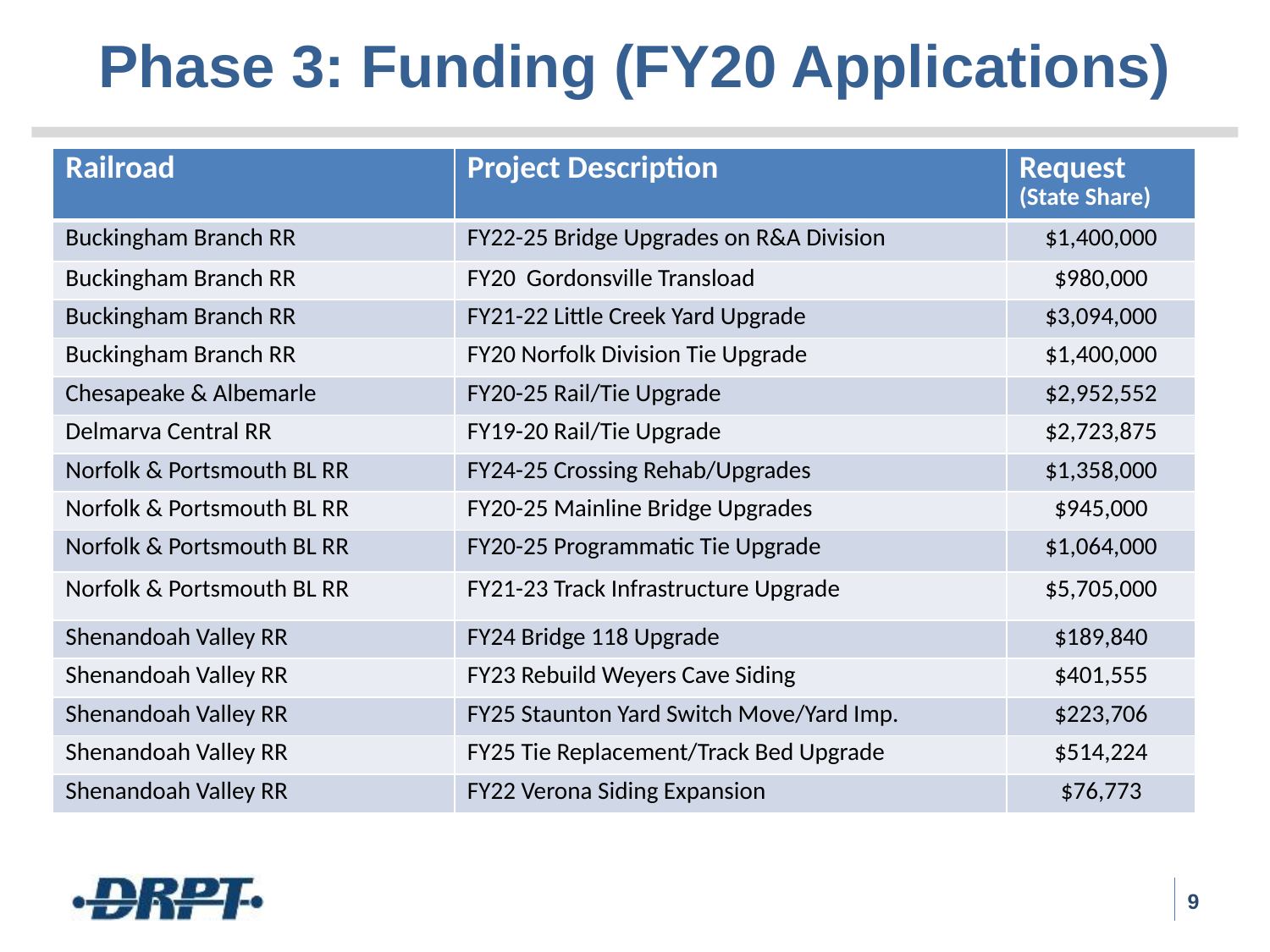

# Phase 3: Funding (FY20 Applications)
| Railroad | Project Description | Request (State Share) |
| --- | --- | --- |
| Buckingham Branch RR | FY22-25 Bridge Upgrades on R&A Division | $1,400,000 |
| Buckingham Branch RR | FY20 Gordonsville Transload | $980,000 |
| Buckingham Branch RR | FY21-22 Little Creek Yard Upgrade | $3,094,000 |
| Buckingham Branch RR | FY20 Norfolk Division Tie Upgrade | $1,400,000 |
| Chesapeake & Albemarle | FY20-25 Rail/Tie Upgrade | $2,952,552 |
| Delmarva Central RR | FY19-20 Rail/Tie Upgrade | $2,723,875 |
| Norfolk & Portsmouth BL RR | FY24-25 Crossing Rehab/Upgrades | $1,358,000 |
| Norfolk & Portsmouth BL RR | FY20-25 Mainline Bridge Upgrades | $945,000 |
| Norfolk & Portsmouth BL RR | FY20-25 Programmatic Tie Upgrade | $1,064,000 |
| Norfolk & Portsmouth BL RR | FY21-23 Track Infrastructure Upgrade | $5,705,000 |
| Shenandoah Valley RR | FY24 Bridge 118 Upgrade | $189,840 |
| Shenandoah Valley RR | FY23 Rebuild Weyers Cave Siding | $401,555 |
| Shenandoah Valley RR | FY25 Staunton Yard Switch Move/Yard Imp. | $223,706 |
| Shenandoah Valley RR | FY25 Tie Replacement/Track Bed Upgrade | $514,224 |
| Shenandoah Valley RR | FY22 Verona Siding Expansion | $76,773 |
9